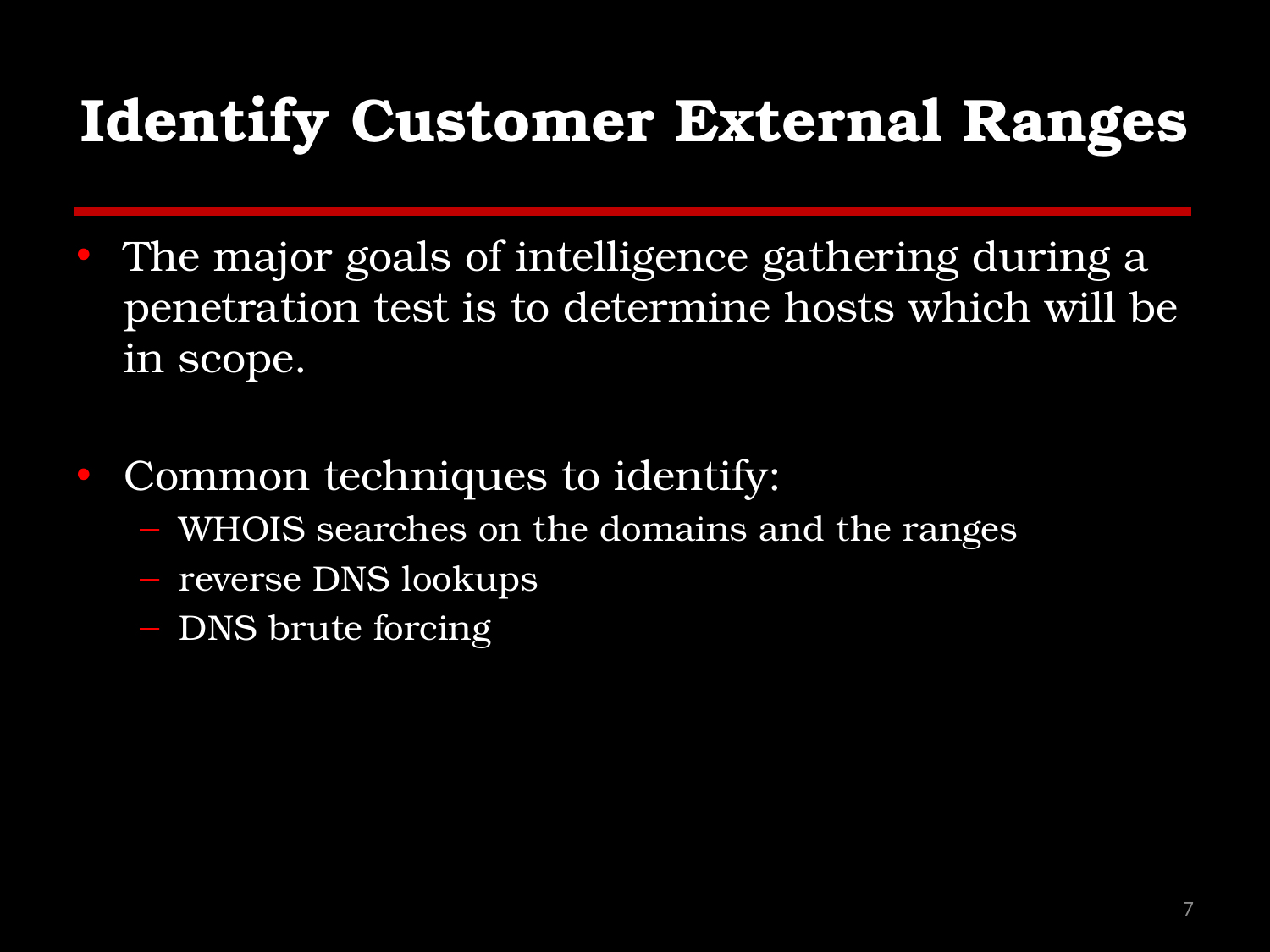

# Identify Customer External Ranges
The major goals of intelligence gathering during a penetration test is to determine hosts which will be in scope.

Common techniques to identify:
WHOIS searches on the domains and the ranges
reverse DNS lookups
DNS brute forcing
7